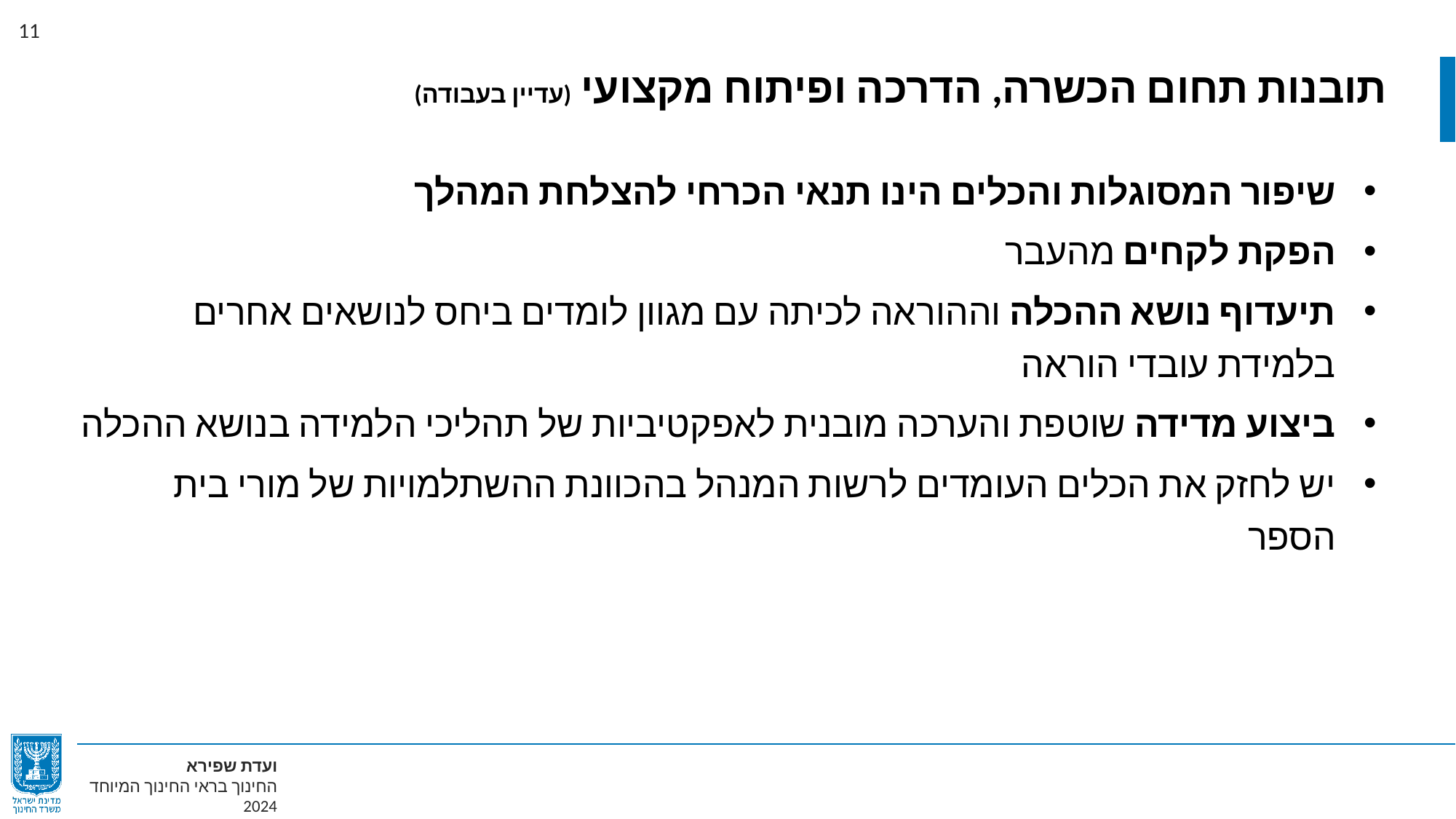

תובנות תחום הכשרה, הדרכה ופיתוח מקצועי (עדיין בעבודה)
שיפור המסוגלות והכלים הינו תנאי הכרחי להצלחת המהלך
הפקת לקחים מהעבר
תיעדוף נושא ההכלה וההוראה לכיתה עם מגוון לומדים ביחס לנושאים אחרים בלמידת עובדי הוראה
ביצוע מדידה שוטפת והערכה מובנית לאפקטיביות של תהליכי הלמידה בנושא ההכלה
יש לחזק את הכלים העומדים לרשות המנהל בהכוונת ההשתלמויות של מורי בית הספר